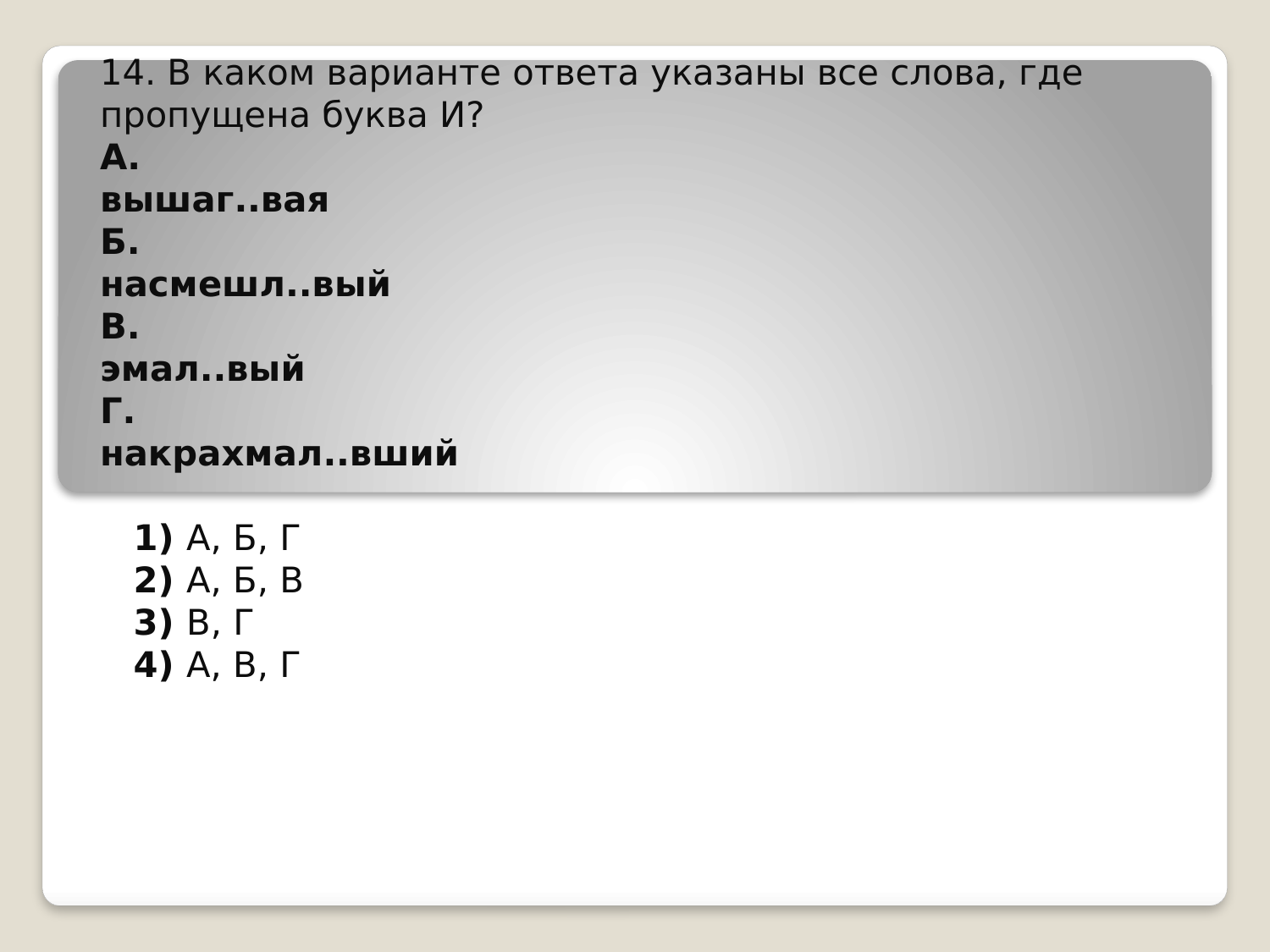

14. В каком варианте ответа указаны все слова, где пропущена буква И?
А.
вышаг..вая
Б.
насмешл..вый
В.
эмал..вый
Г.
накрахмал..вший

   1) А, Б, Г
   2) А, Б, В
   3) В, Г
   4) А, В, Г